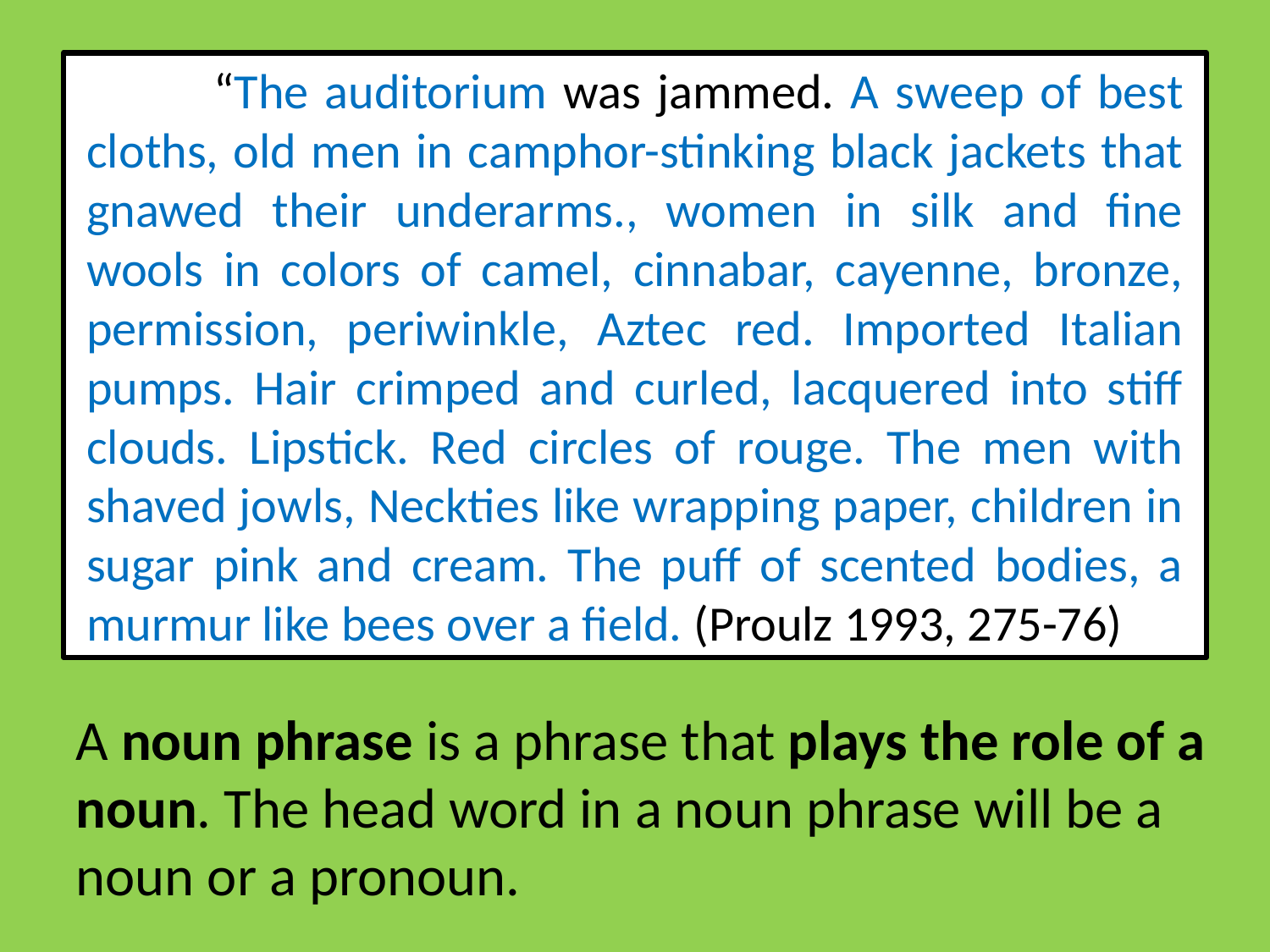

“The auditorium was jammed. A sweep of best cloths, old men in camphor-stinking black jackets that gnawed their underarms., women in silk and fine wools in colors of camel, cinnabar, cayenne, bronze, permission, periwinkle, Aztec red. Imported Italian pumps. Hair crimped and curled, lacquered into stiff clouds. Lipstick. Red circles of rouge. The men with shaved jowls, Neckties like wrapping paper, children in sugar pink and cream. The puff of scented bodies, a murmur like bees over a field. (Proulz 1993, 275-76)

A noun phrase is a phrase that plays the role of a noun. The head word in a noun phrase will be a noun or a pronoun.